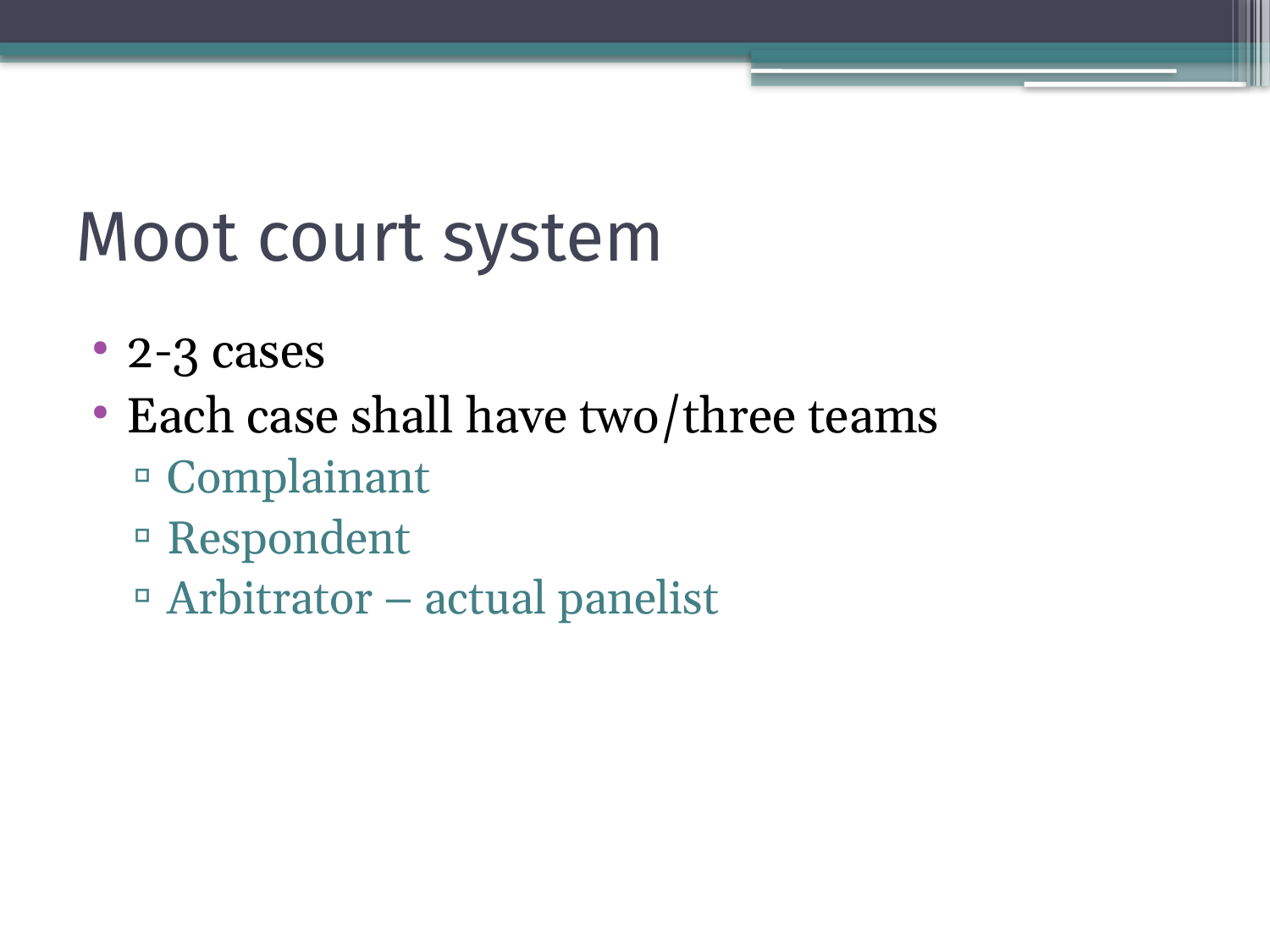

# Moot court system
2-3 cases
Each case shall have two/three teams
Complainant
Respondent
Arbitrator – actual panelist